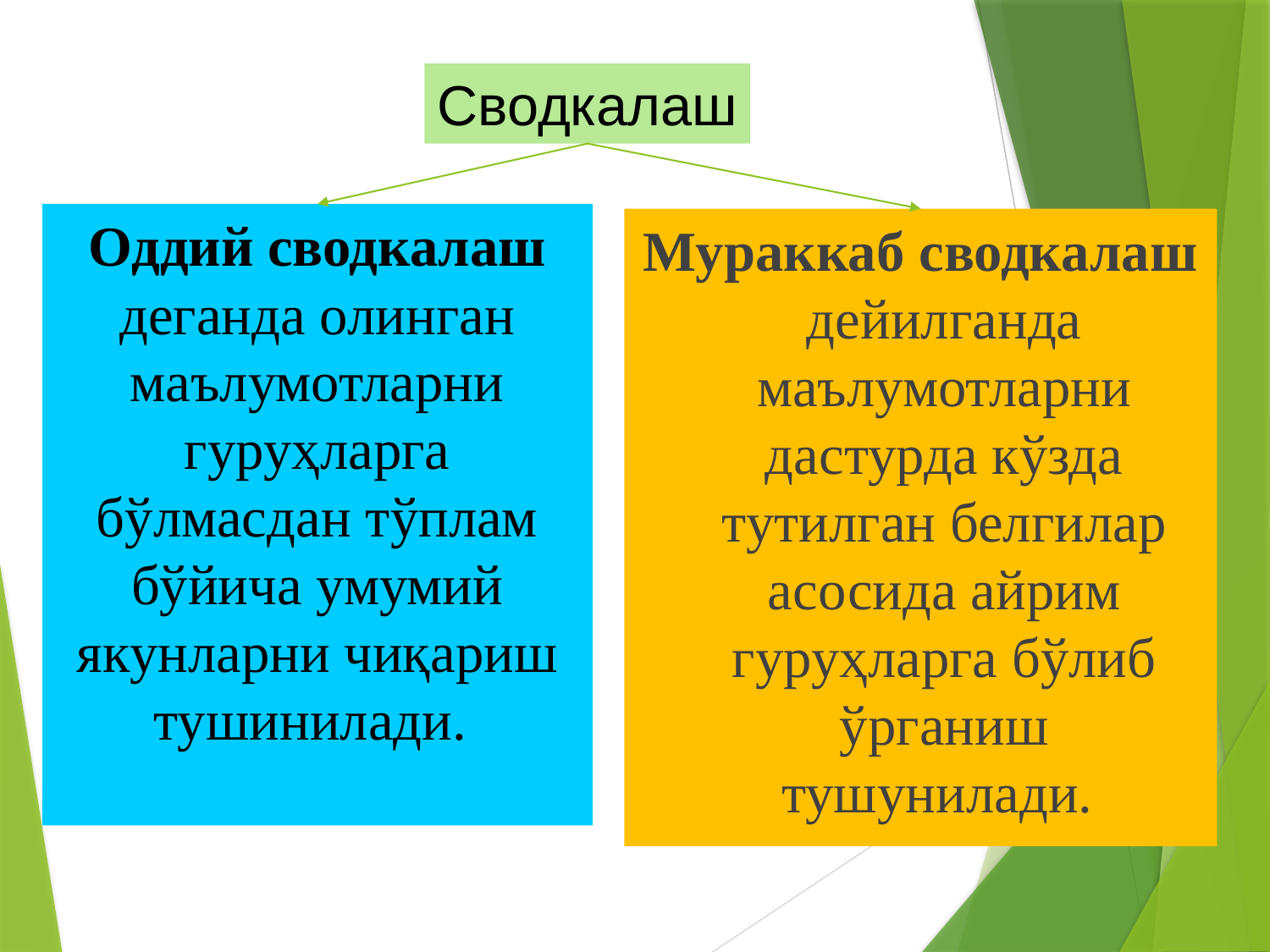

Сводкалаш
Оддий сводкалаш деганда олинган маълумотларни гуруҳларга бўлмасдан тўплам бўйича умумий якунларни чиқариш тушинилади.

Мураккаб сводкалаш дейилганда маълумотларни дастурда кўзда тутилган белгилар асосида айрим гуруҳларга бўлиб ўрганиш тушунилади.